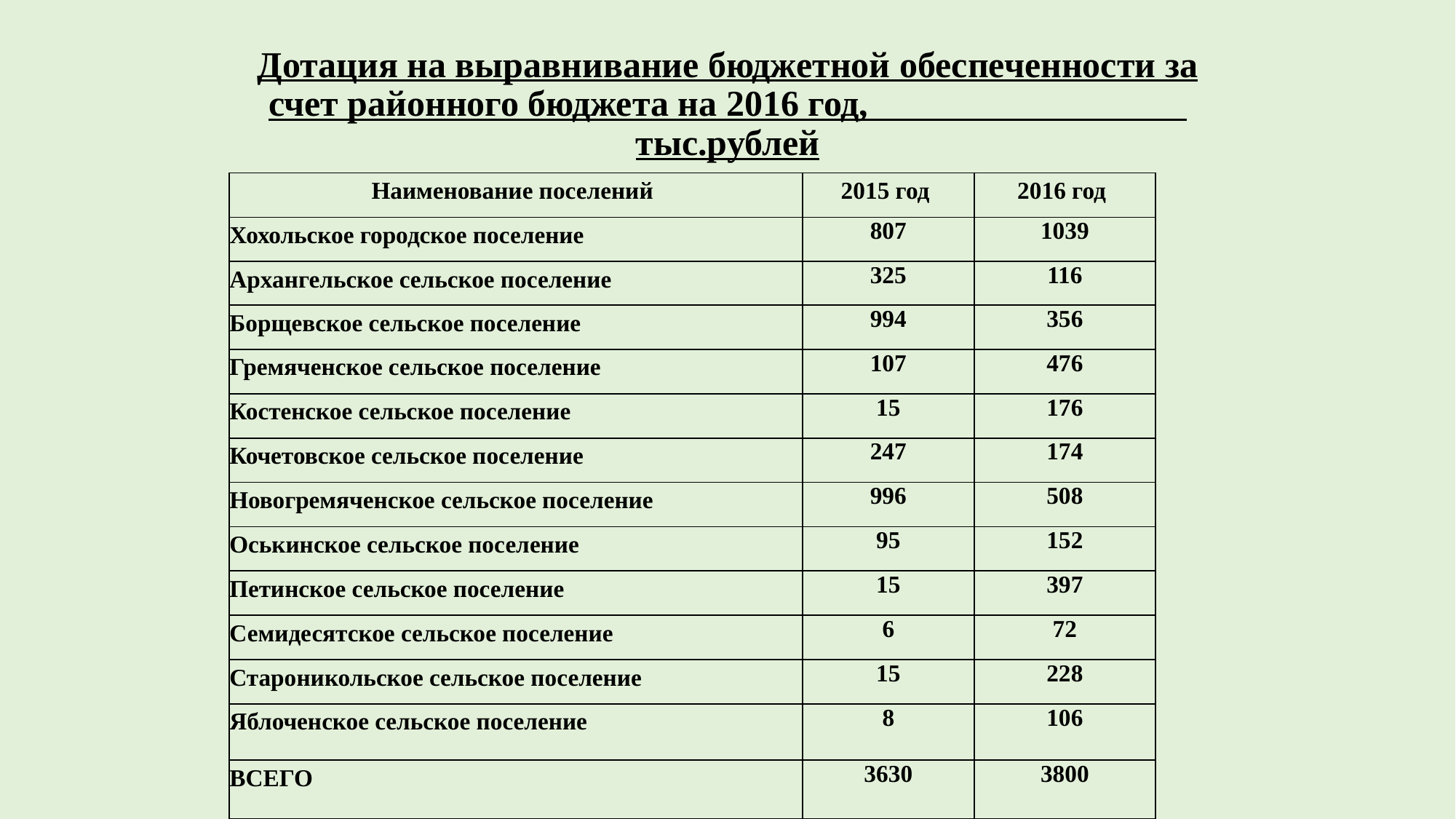

# Дотация на выравнивание бюджетной обеспеченности за счет районного бюджета на 2016 год,                                    тыс.рублей
| Наименование поселений | 2015 год | 2016 год |
| --- | --- | --- |
| Хохольское городское поселение | 807 | 1039 |
| Архангельское сельское поселение | 325 | 116 |
| Борщевское сельское поселение | 994 | 356 |
| Гремяченское сельское поселение | 107 | 476 |
| Костенское сельское поселение | 15 | 176 |
| Кочетовское сельское поселение | 247 | 174 |
| Новогремяченское сельское поселение | 996 | 508 |
| Оськинское сельское поселение | 95 | 152 |
| Петинское сельское поселение | 15 | 397 |
| Семидесятское сельское поселение | 6 | 72 |
| Староникольское сельское поселение | 15 | 228 |
| Яблоченское сельское поселение | 8 | 106 |
| ВСЕГО | 3630 | 3800 |